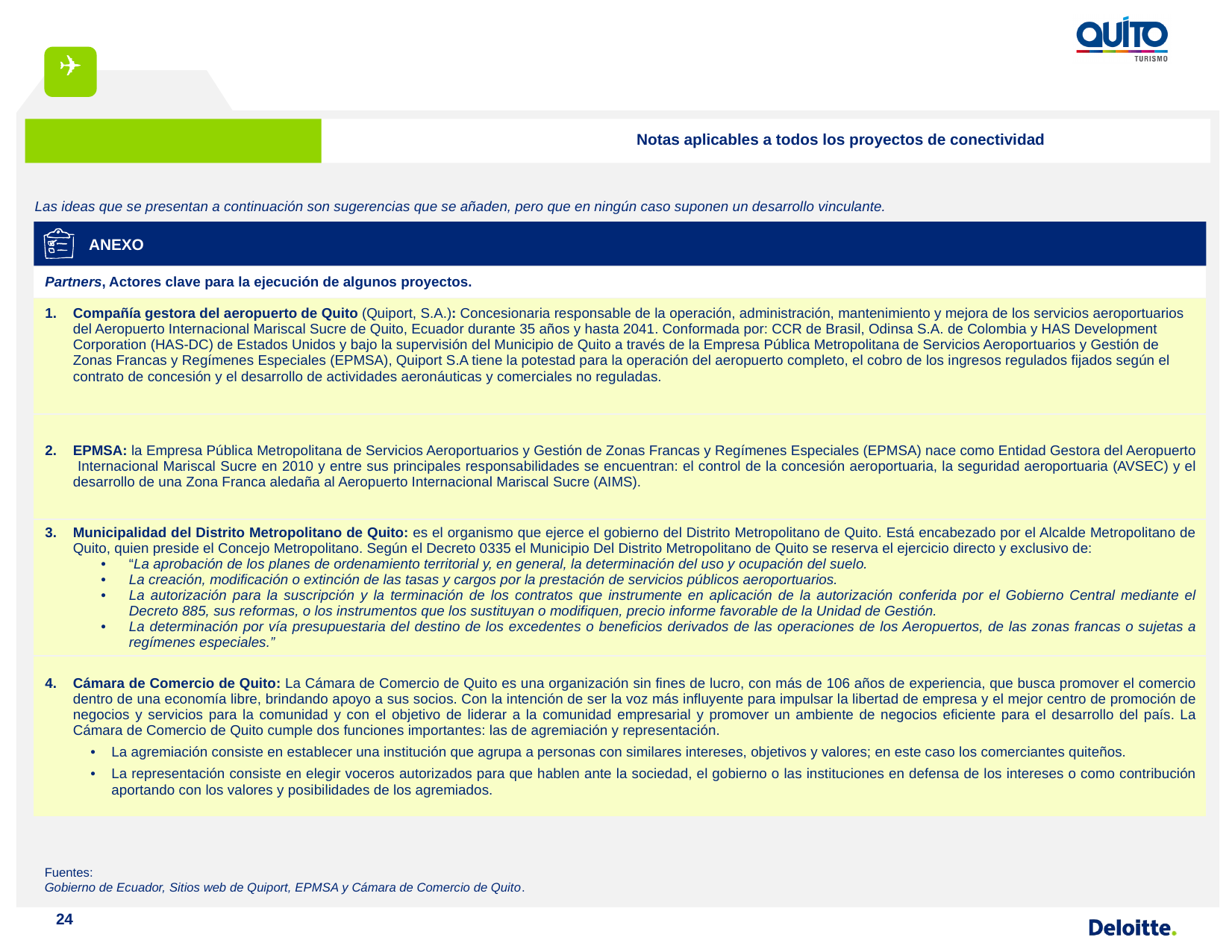

Notas aplicables a todos los proyectos de conectividad
Las ideas que se presentan a continuación son sugerencias que se añaden, pero que en ningún caso suponen un desarrollo vinculante.

ANEXO
| Partners, Actores clave para la ejecución de algunos proyectos. |
| --- |
| Compañía gestora del aeropuerto de Quito (Quiport, S.A.): Concesionaria responsable de la operación, administración, mantenimiento y mejora de los servicios aeroportuarios del Aeropuerto Internacional Mariscal Sucre de Quito, Ecuador durante 35 años y hasta 2041. Conformada por: CCR de Brasil, Odinsa S.A. de Colombia y HAS Development Corporation (HAS-DC) de Estados Unidos y bajo la supervisión del Municipio de Quito a través de la Empresa Pública Metropolitana de Servicios Aeroportuarios y Gestión de Zonas Francas y Regímenes Especiales (EPMSA), Quiport S.A tiene la potestad para la operación del aeropuerto completo, el cobro de los ingresos regulados fijados según el contrato de concesión y el desarrollo de actividades aeronáuticas y comerciales no reguladas. |
| EPMSA: la Empresa Pública Metropolitana de Servicios Aeroportuarios y Gestión de Zonas Francas y Regímenes Especiales (EPMSA) nace como Entidad Gestora del Aeropuerto Internacional Mariscal Sucre en 2010 y entre sus principales responsabilidades se encuentran: el control de la concesión aeroportuaria, la seguridad aeroportuaria (AVSEC) y el desarrollo de una Zona Franca aledaña al Aeropuerto Internacional Mariscal Sucre (AIMS). |
| Municipalidad del Distrito Metropolitano de Quito: es el organismo que ejerce el gobierno del Distrito Metropolitano de Quito. Está encabezado por el Alcalde Metropolitano de Quito, quien preside el Concejo Metropolitano. Según el Decreto 0335 el Municipio Del Distrito Metropolitano de Quito se reserva el ejercicio directo y exclusivo de: “La aprobación de los planes de ordenamiento territorial y, en general, la determinación del uso y ocupación del suelo. La creación, modificación o extinción de las tasas y cargos por la prestación de servicios públicos aeroportuarios. La autorización para la suscripción y la terminación de los contratos que instrumente en aplicación de la autorización conferida por el Gobierno Central mediante el Decreto 885, sus reformas, o los instrumentos que los sustituyan o modifiquen, precio informe favorable de la Unidad de Gestión. La determinación por vía presupuestaria del destino de los excedentes o beneficios derivados de las operaciones de los Aeropuertos, de las zonas francas o sujetas a regímenes especiales.” |
| Cámara de Comercio de Quito: La Cámara de Comercio de Quito es una organización sin fines de lucro, con más de 106 años de experiencia, que busca promover el comercio dentro de una economía libre, brindando apoyo a sus socios. Con la intención de ser la voz más influyente para impulsar la libertad de empresa y el mejor centro de promoción de negocios y servicios para la comunidad y con el objetivo de liderar a la comunidad empresarial y promover un ambiente de negocios eficiente para el desarrollo del país. La Cámara de Comercio de Quito cumple dos funciones importantes: las de agremiación y representación. La agremiación consiste en establecer una institución que agrupa a personas con similares intereses, objetivos y valores; en este caso los comerciantes quiteños. La representación consiste en elegir voceros autorizados para que hablen ante la sociedad, el gobierno o las instituciones en defensa de los intereses o como contribución aportando con los valores y posibilidades de los agremiados. |
Fuentes:
Gobierno de Ecuador, Sitios web de Quiport, EPMSA y Cámara de Comercio de Quito.
24